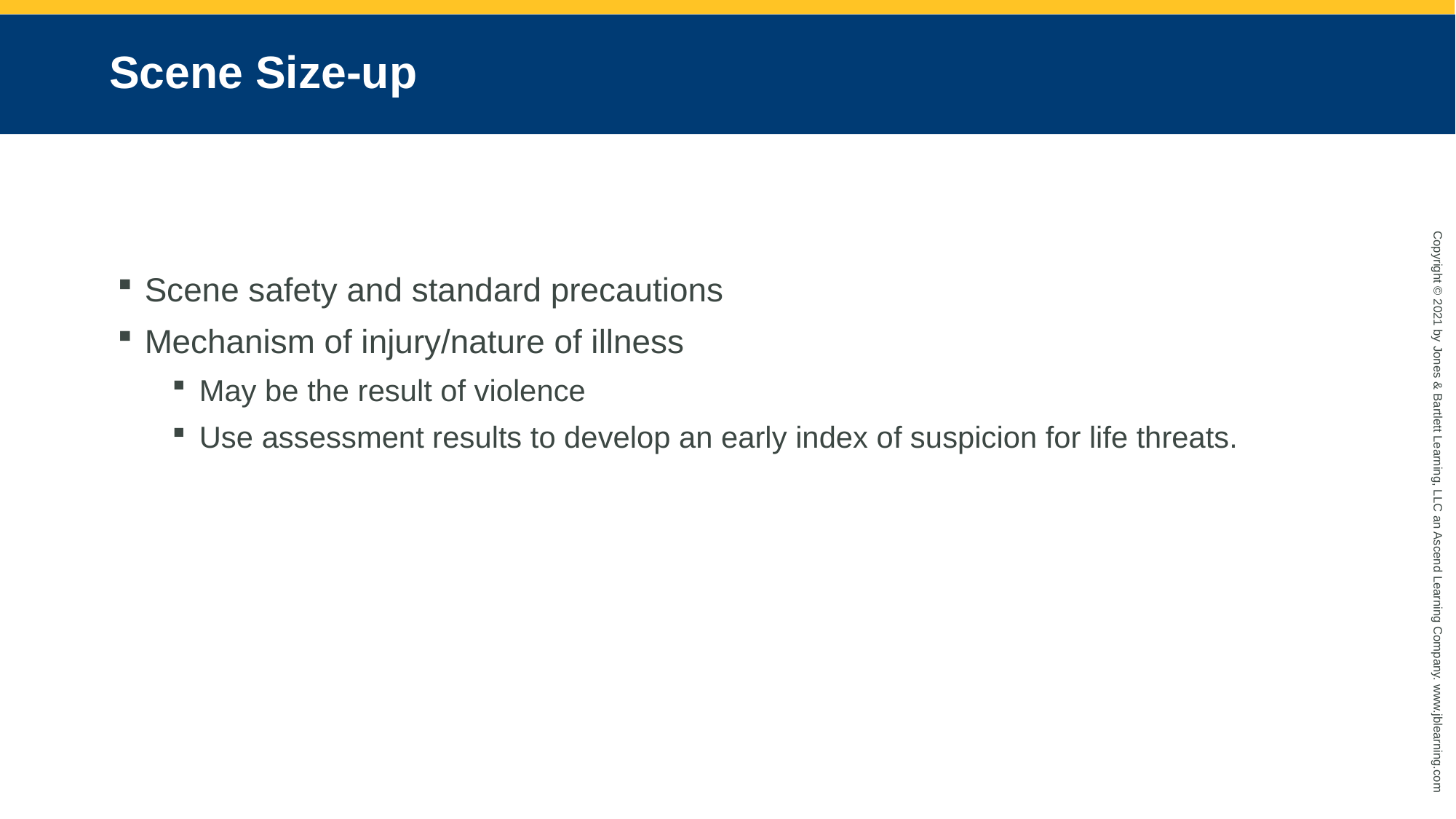

# Scene Size-up
Scene safety and standard precautions
Mechanism of injury/nature of illness
May be the result of violence
Use assessment results to develop an early index of suspicion for life threats.